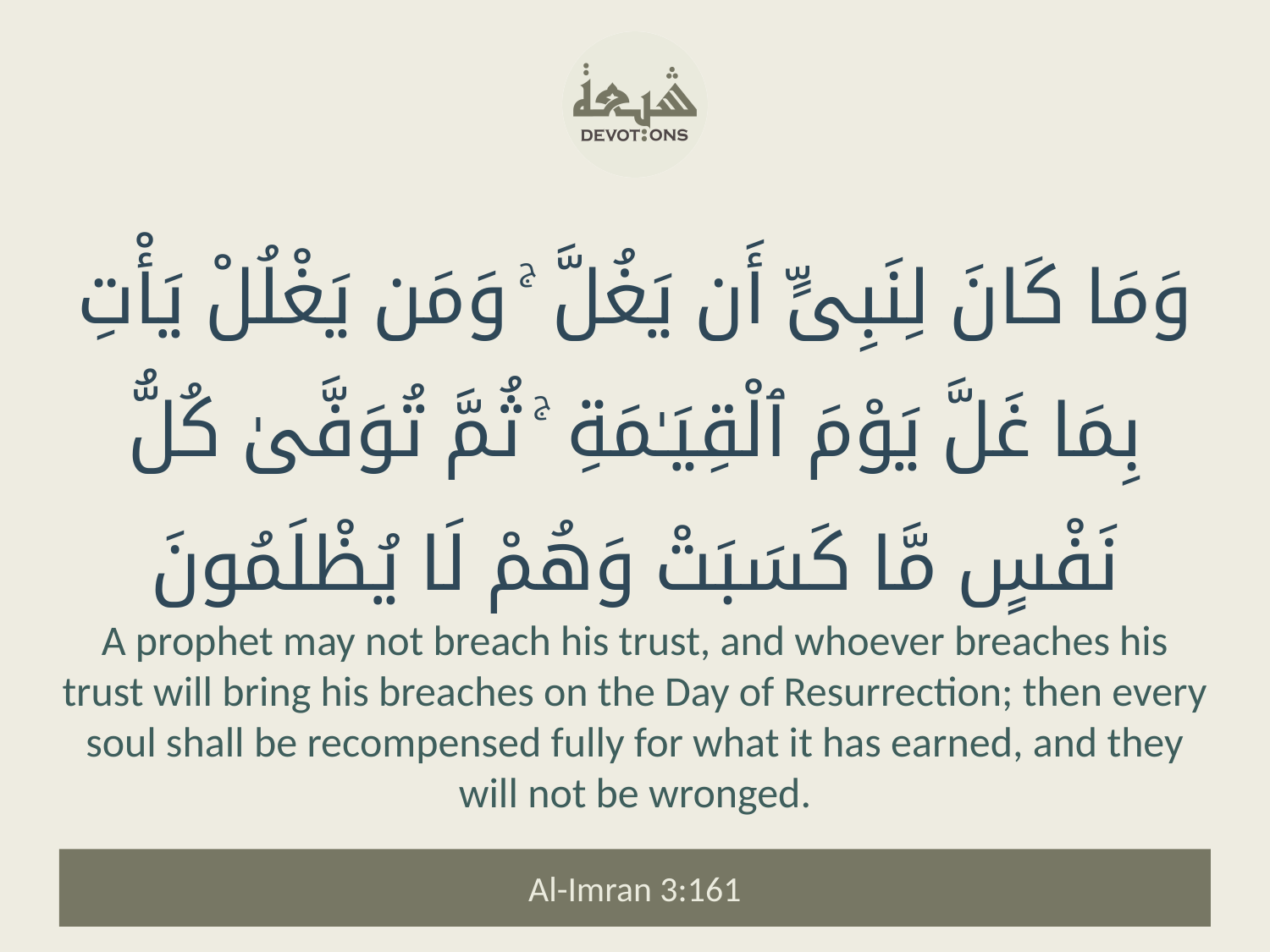

وَمَا كَانَ لِنَبِىٍّ أَن يَغُلَّ ۚ وَمَن يَغْلُلْ يَأْتِ بِمَا غَلَّ يَوْمَ ٱلْقِيَـٰمَةِ ۚ ثُمَّ تُوَفَّىٰ كُلُّ نَفْسٍ مَّا كَسَبَتْ وَهُمْ لَا يُظْلَمُونَ
A prophet may not breach his trust, and whoever breaches his trust will bring his breaches on the Day of Resurrection; then every soul shall be recompensed fully for what it has earned, and they will not be wronged.
Al-Imran 3:161